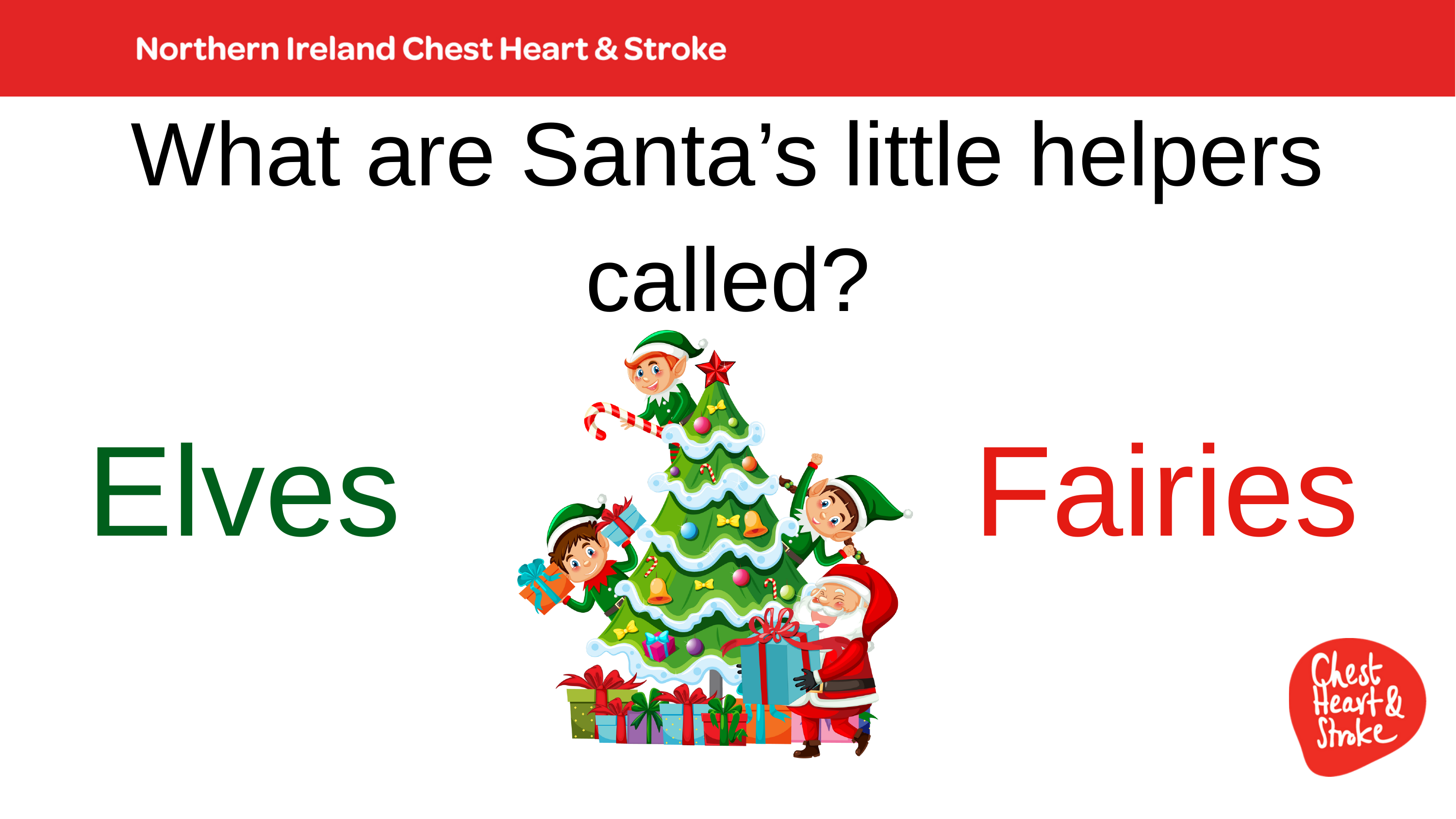

What are Santa’s little helpers called?

Elves
Fairies